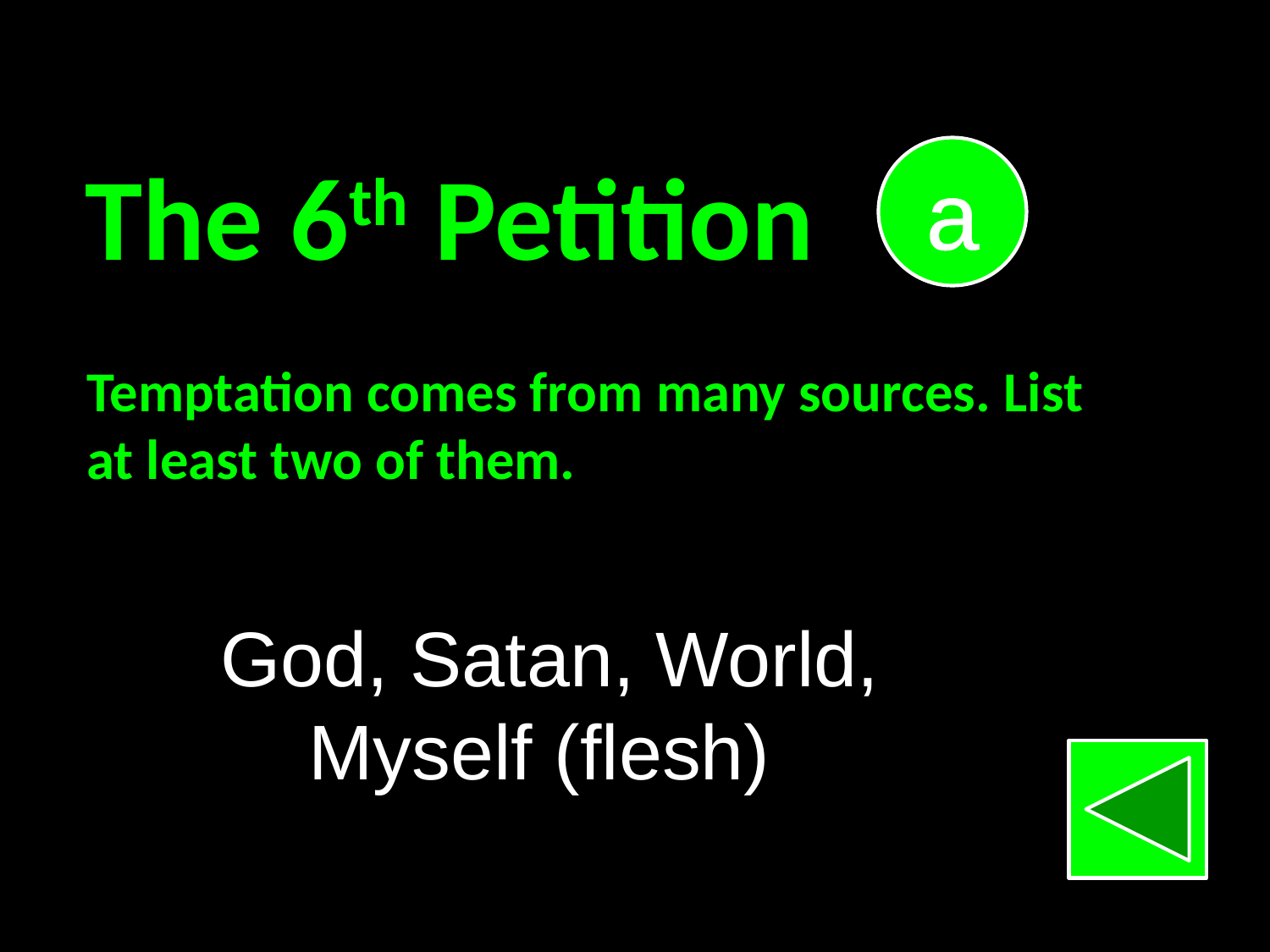

The 6th Petition
a
Temptation comes from many sources. List
at least two of them.
God, Satan, World,
Myself (flesh)